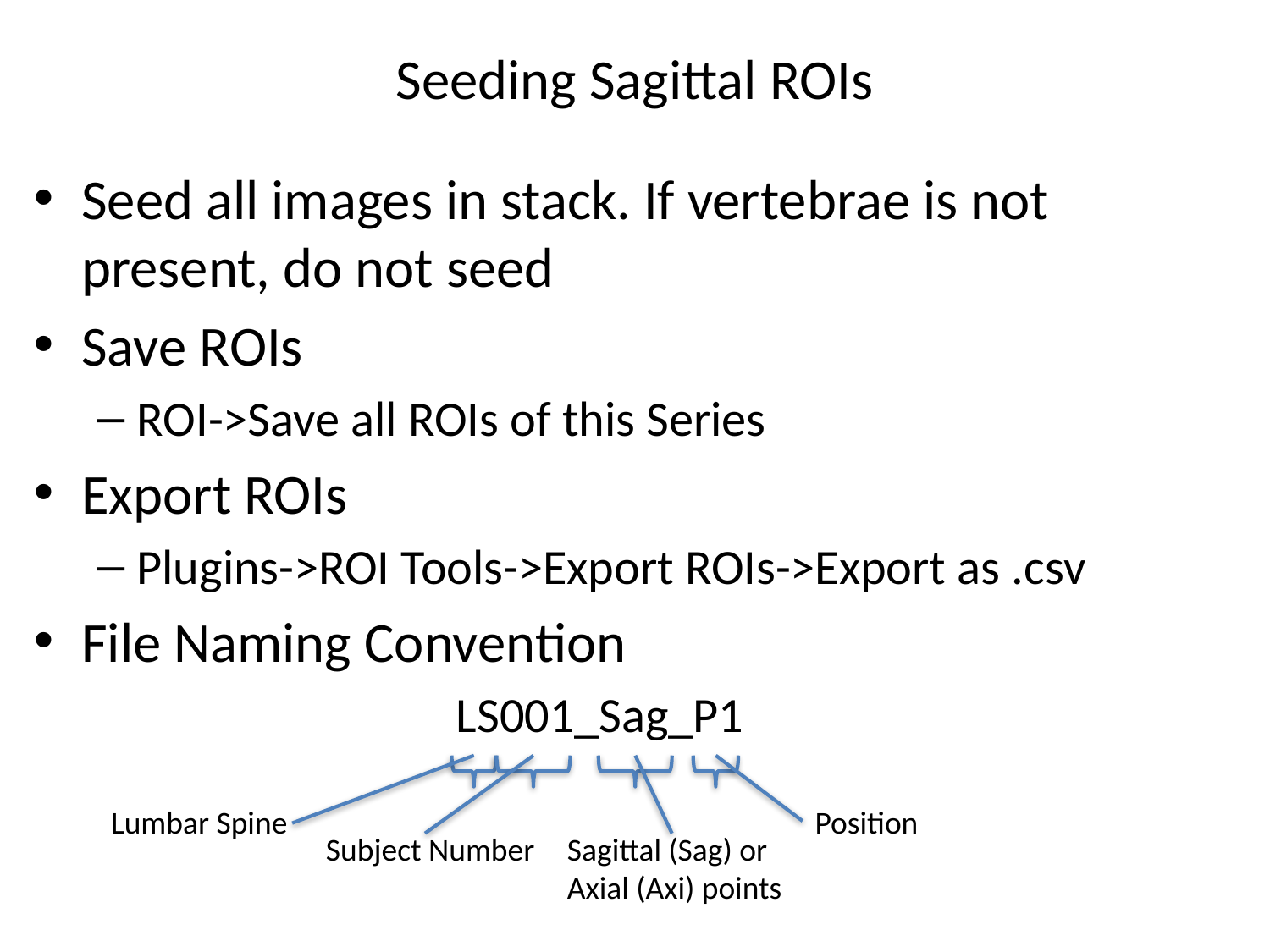

# Seeding Sagittal ROIs
Seed all images in stack. If vertebrae is not present, do not seed
Save ROIs
ROI->Save all ROIs of this Series
Export ROIs
Plugins->ROI Tools->Export ROIs->Export as .csv
File Naming Convention
                                LS001_Sag_P1

Lumbar Spine
Position
Subject Number
Sagittal (Sag) or Axial (Axi) points